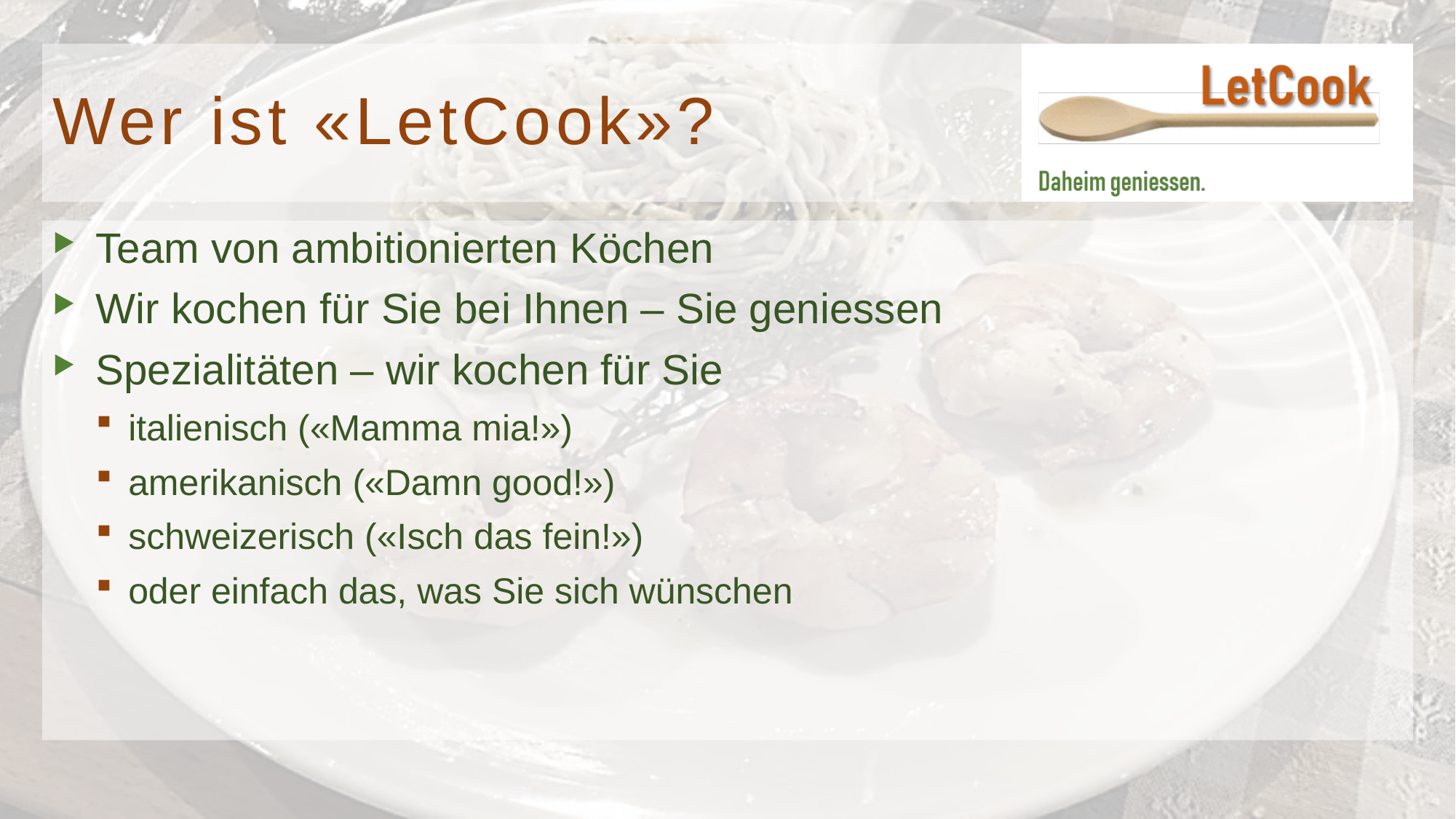

# Wer ist «LetCook»?
Team von ambitionierten Köchen
Wir kochen für Sie bei Ihnen – Sie geniessen
Spezialitäten – wir kochen für Sie
italienisch («Mamma mia!»)
amerikanisch («Damn good!»)
schweizerisch («Isch das fein!»)
oder einfach das, was Sie sich wünschen